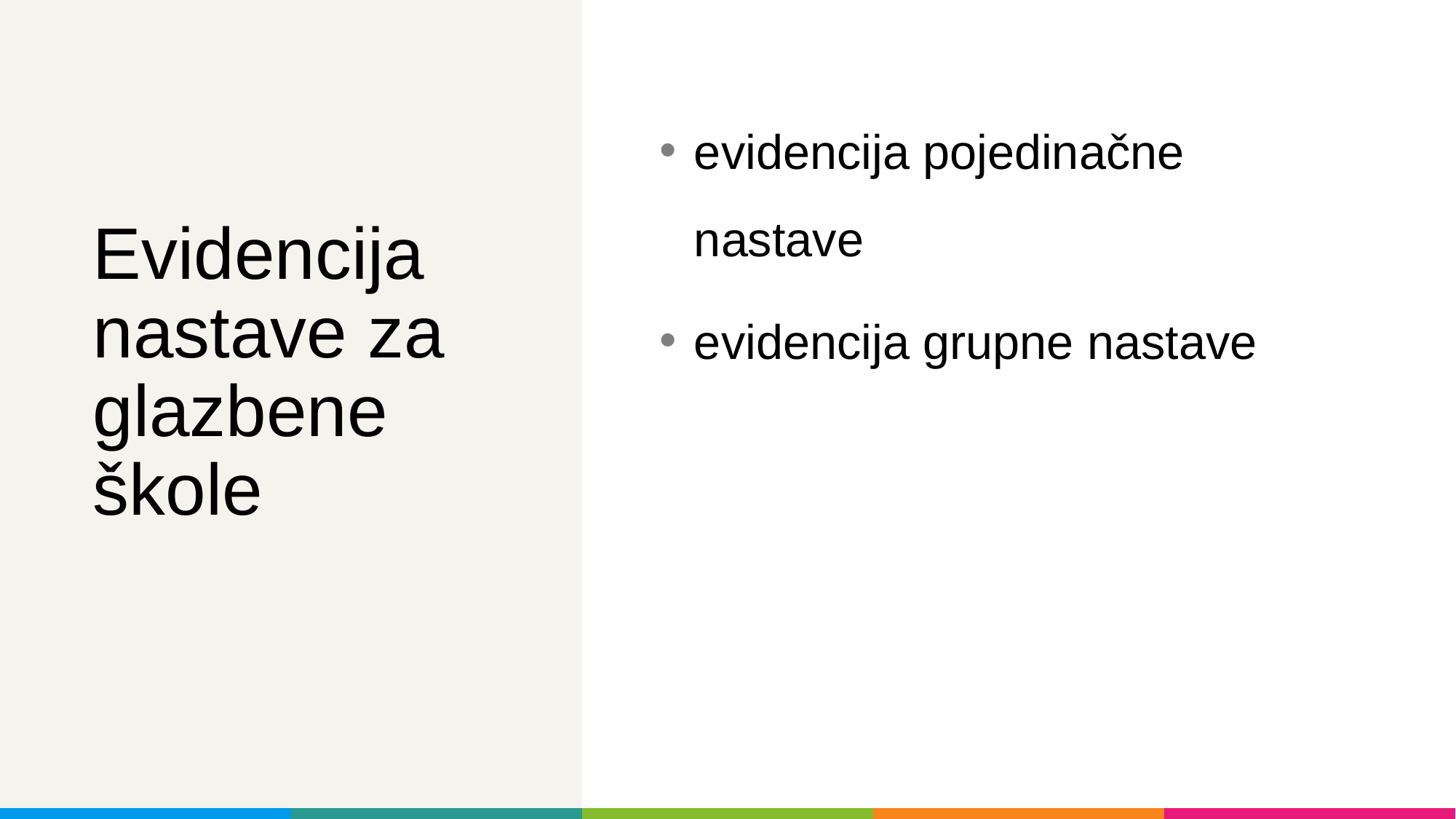

evidencija pojedinačne nastave
evidencija grupne nastave
# Evidencija nastave za glazbene škole